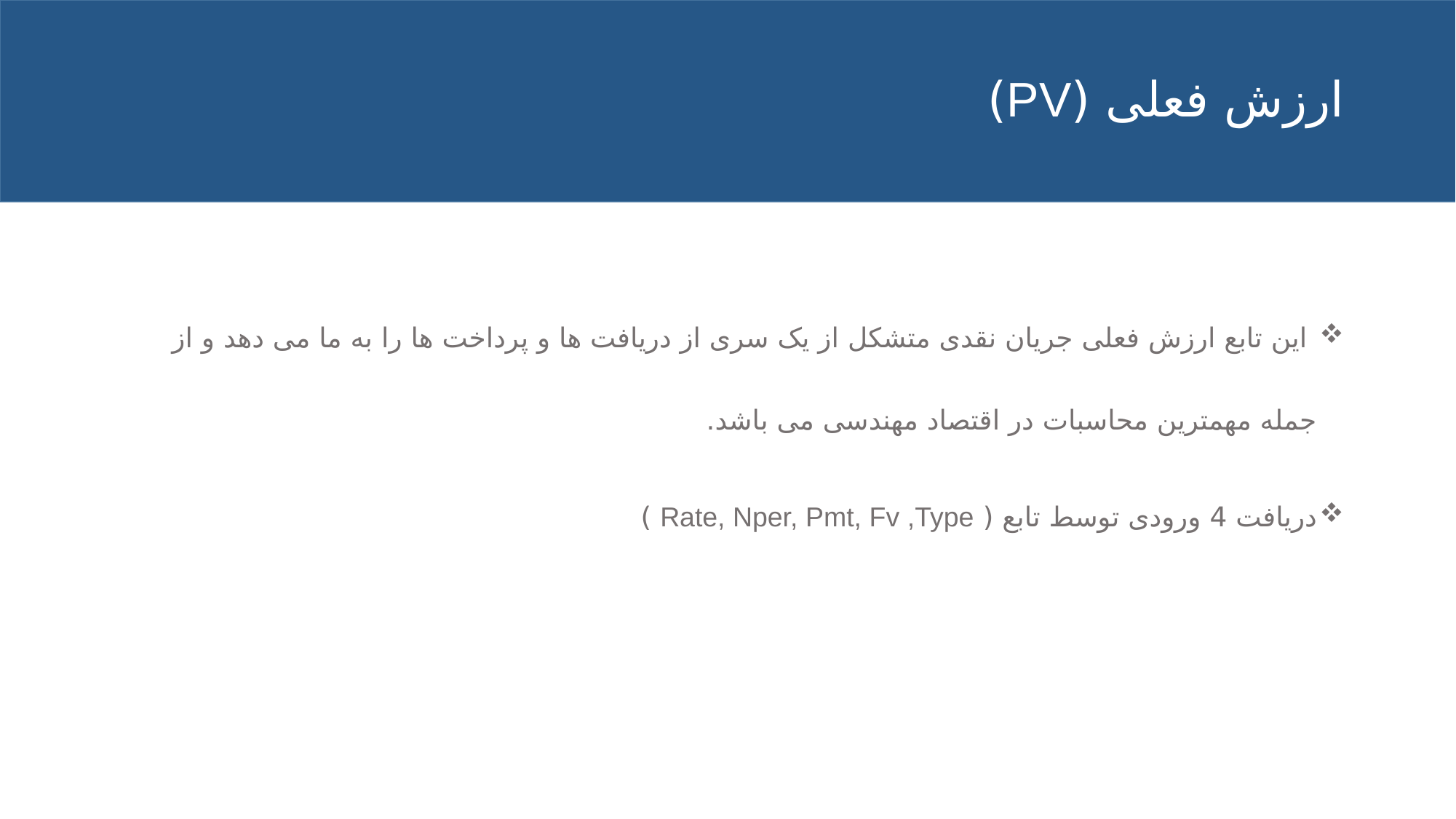

# ارزش فعلی (PV)

 این تابع ارزش فعلی جریان نقدی متشکل از یک سری از دریافت ها و پرداخت ها را به ما می دهد و از جمله مهمترین محاسبات در اقتصاد مهندسی می باشد.
دریافت 4 ورودی توسط تابع ( Rate, Nper, Pmt, Fv ,Type )